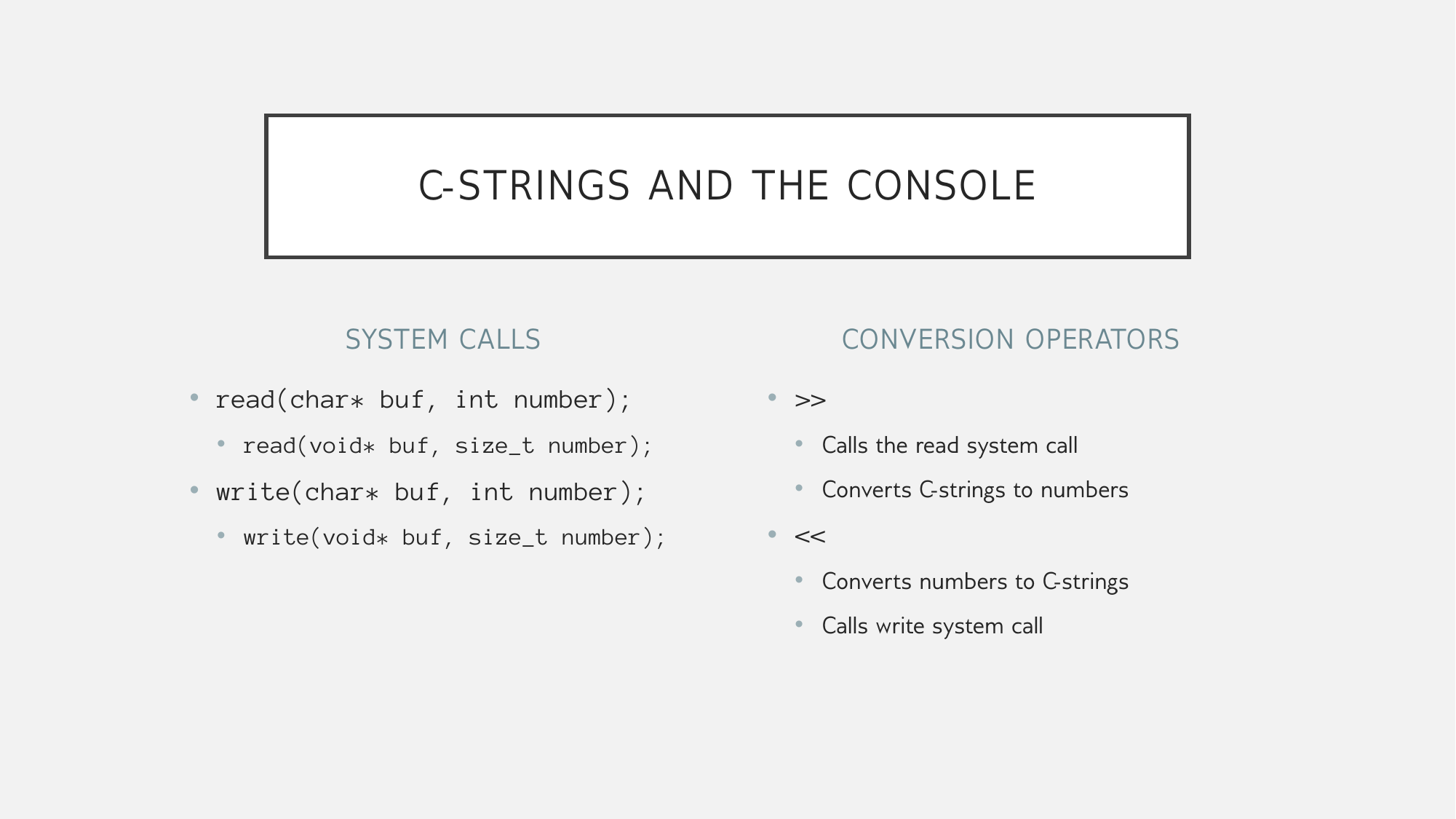

# C-strings and the console
System calls
conversion operators
read(char* buf, int number);
read(void* buf, size_t number);
write(char* buf, int number);
write(void* buf, size_t number);
>>
Calls the read system call
Converts C-strings to numbers
<<
Converts numbers to C-strings
Calls write system call